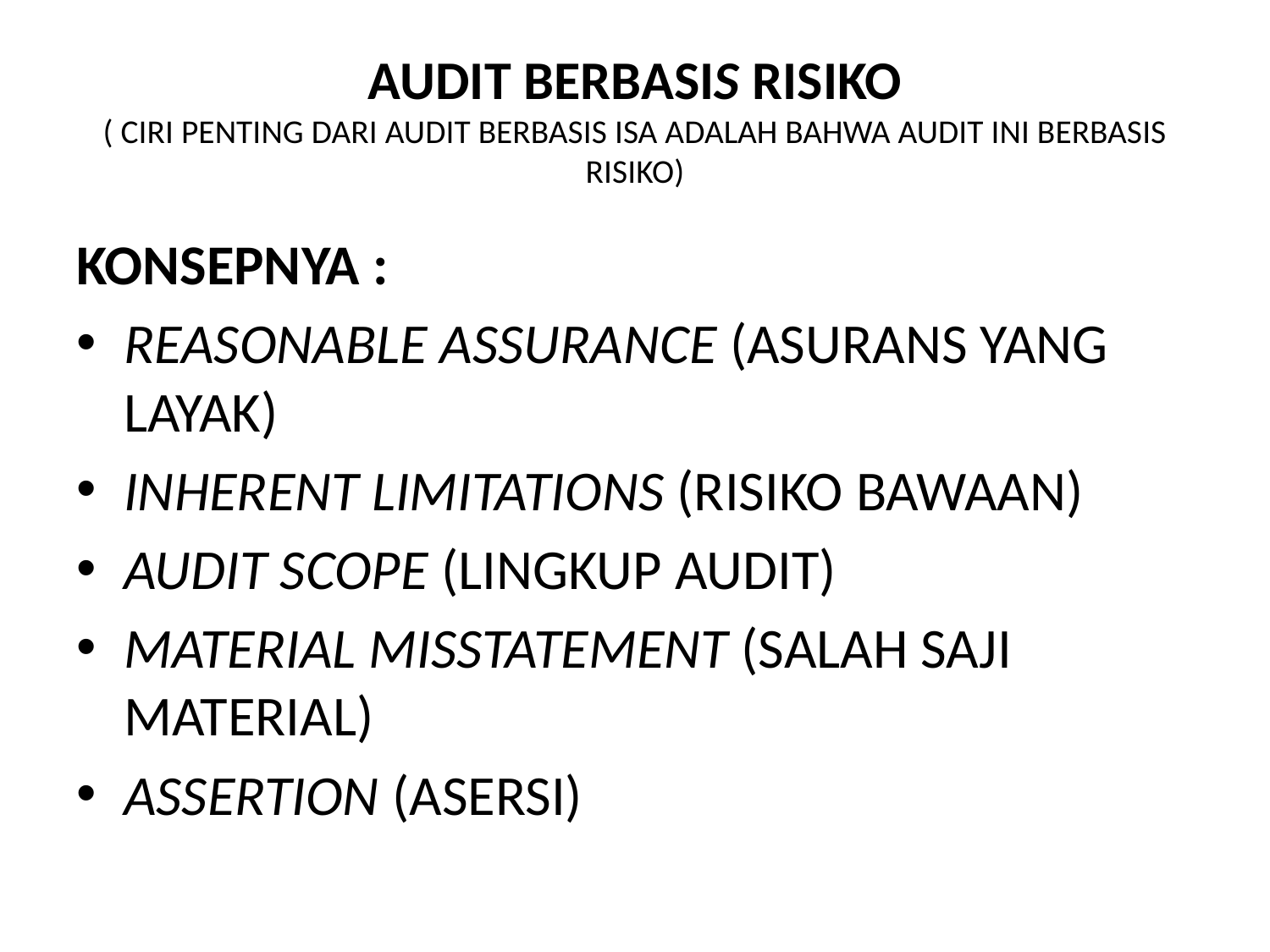

# AUDIT BERBASIS RISIKO ( CIRI PENTING DARI AUDIT BERBASIS ISA ADALAH BAHWA AUDIT INI BERBASIS RISIKO)
KONSEPNYA :
REASONABLE ASSURANCE (ASURANS YANG LAYAK)
INHERENT LIMITATIONS (RISIKO BAWAAN)
AUDIT SCOPE (LINGKUP AUDIT)
MATERIAL MISSTATEMENT (SALAH SAJI MATERIAL)
ASSERTION (ASERSI)